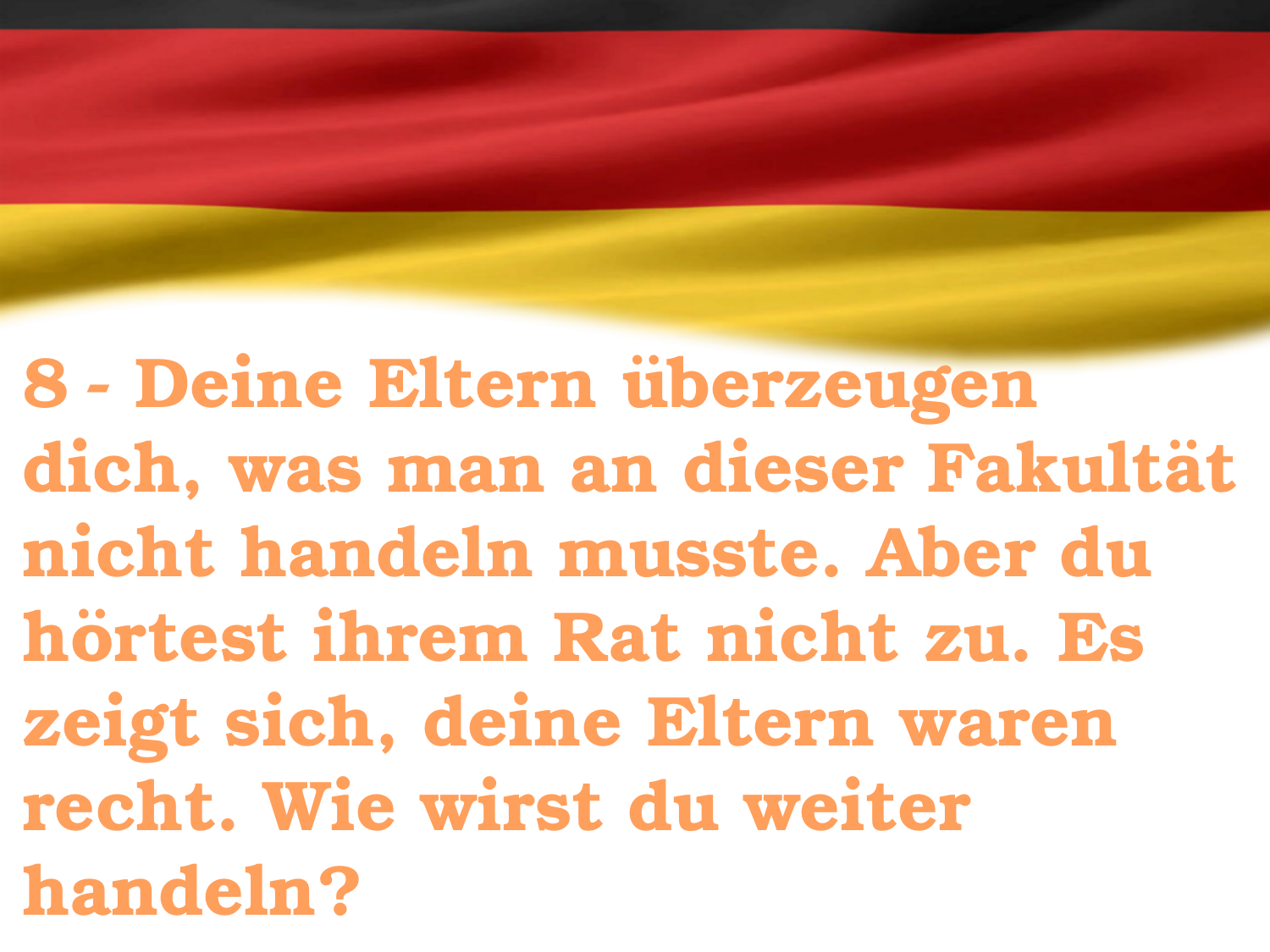

8 - Deine Eltern überzeugen  dich, was man an dieser Fakultät nicht handeln musste. Aber du hörtest ihrem Rat nicht zu. Es zeigt sich, deine Eltern waren recht. Wie wirst du weiter handeln?